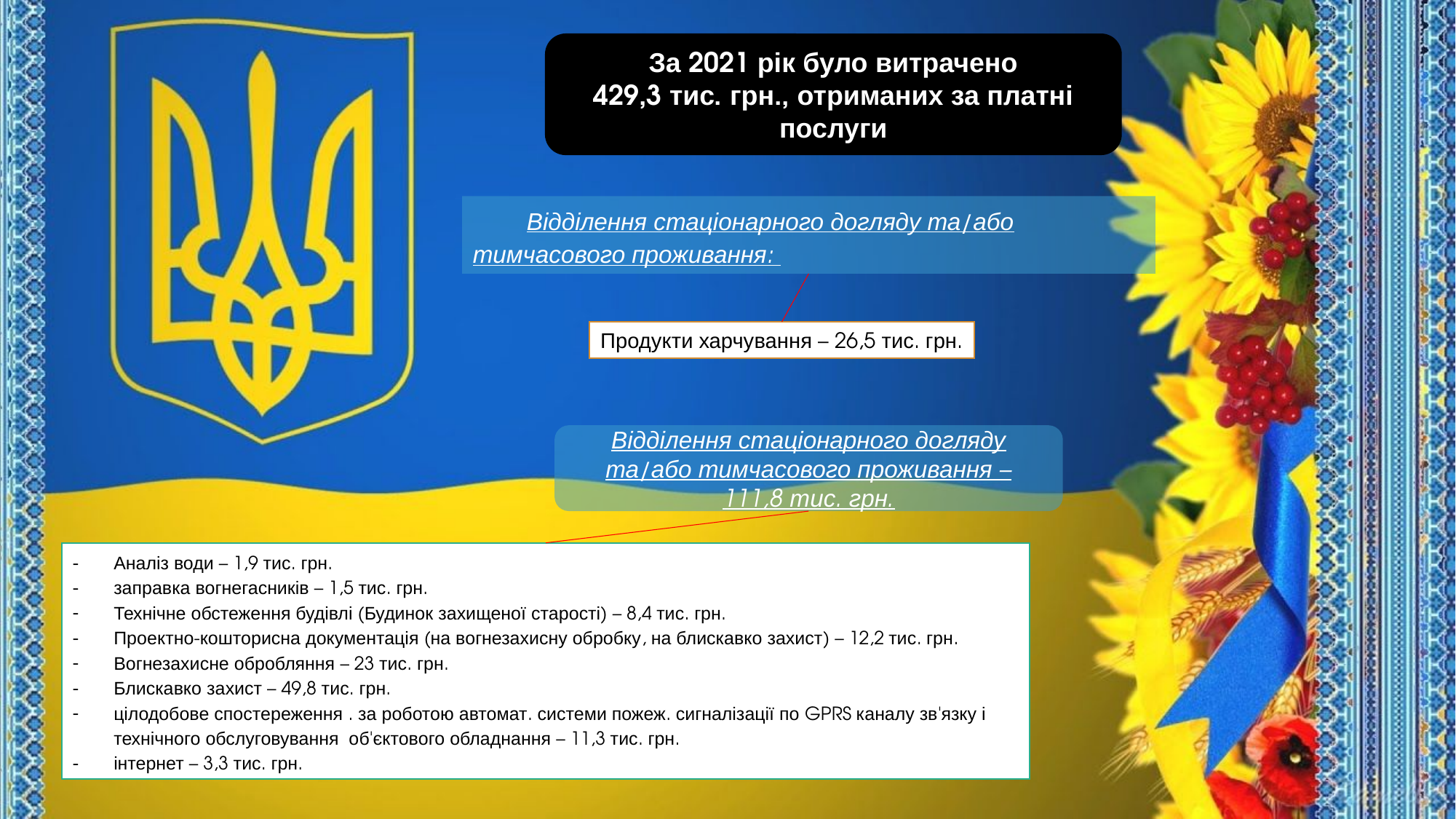

За 2021 рік було витрачено 429,3 тис. грн., отриманих за платні послуги
Відділення стаціонарного догляду та/або тимчасового проживання:
Продукти харчування – 26,5 тис. грн.
Відділення стаціонарного догляду та/або тимчасового проживання – 111,8 тис. грн.
Аналіз води – 1,9 тис. грн.
заправка вогнегасників – 1,5 тис. грн.
Технічне обстеження будівлі (Будинок захищеної старості) – 8,4 тис. грн.
Проектно-кошторисна документація (на вогнезахисну обробку, на блискавко захист) – 12,2 тис. грн.
Вогнезахисне обробляння – 23 тис. грн.
Блискавко захист – 49,8 тис. грн.
цілодобове спостереження . за роботою автомат. системи пожеж. сигналізації по GPRS каналу зв'язку і технічного обслуговування  об'єктового обладнання – 11,3 тис. грн.
інтернет – 3,3 тис. грн.